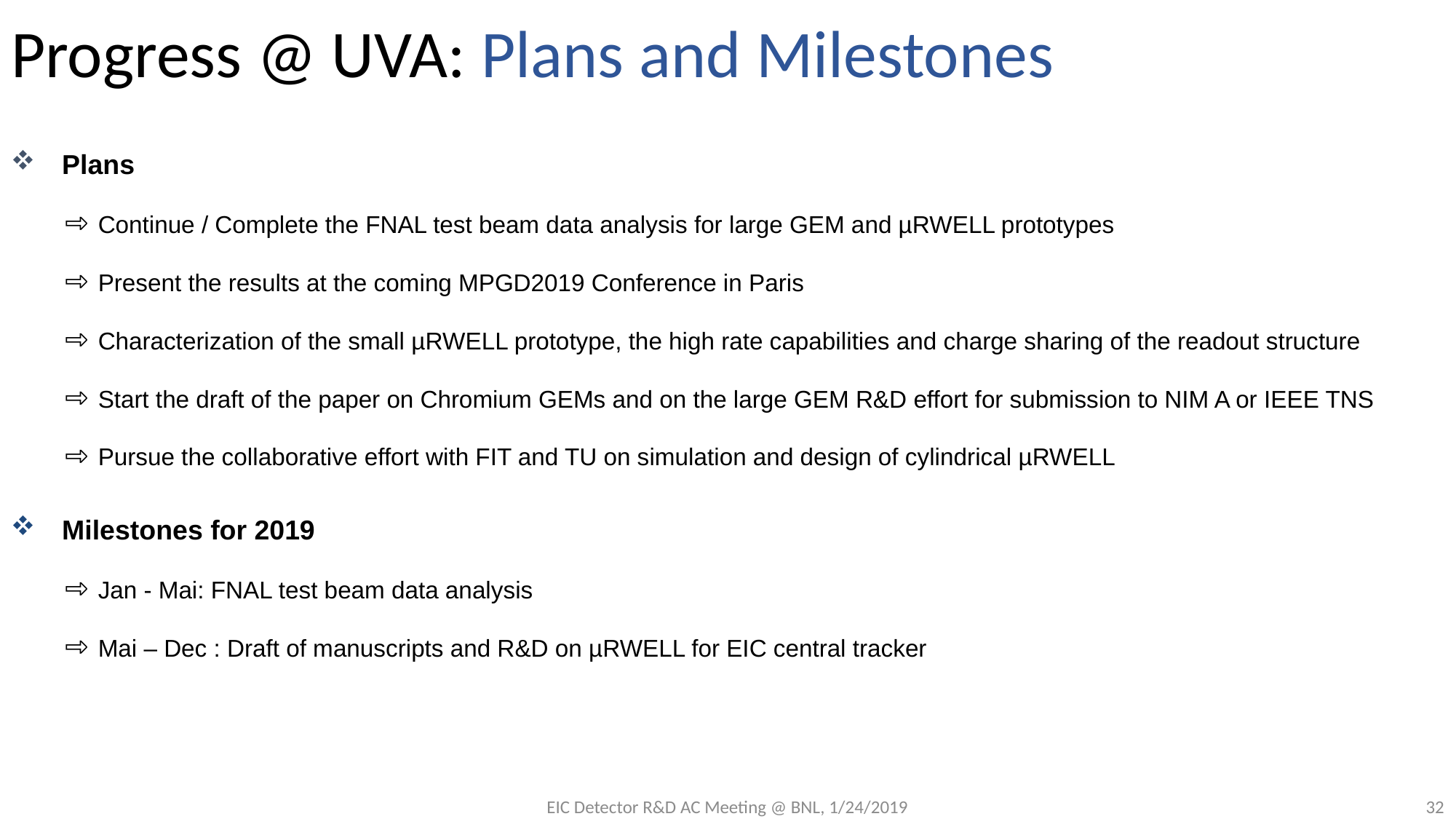

# Progress @ UVA: Plans and Milestones
 Plans
Continue / Complete the FNAL test beam data analysis for large GEM and µRWELL prototypes
Present the results at the coming MPGD2019 Conference in Paris
Characterization of the small µRWELL prototype, the high rate capabilities and charge sharing of the readout structure
Start the draft of the paper on Chromium GEMs and on the large GEM R&D effort for submission to NIM A or IEEE TNS
Pursue the collaborative effort with FIT and TU on simulation and design of cylindrical µRWELL
 Milestones for 2019
Jan - Mai: FNAL test beam data analysis
Mai – Dec : Draft of manuscripts and R&D on µRWELL for EIC central tracker
EIC Detector R&D AC Meeting @ BNL, 1/24/2019
32